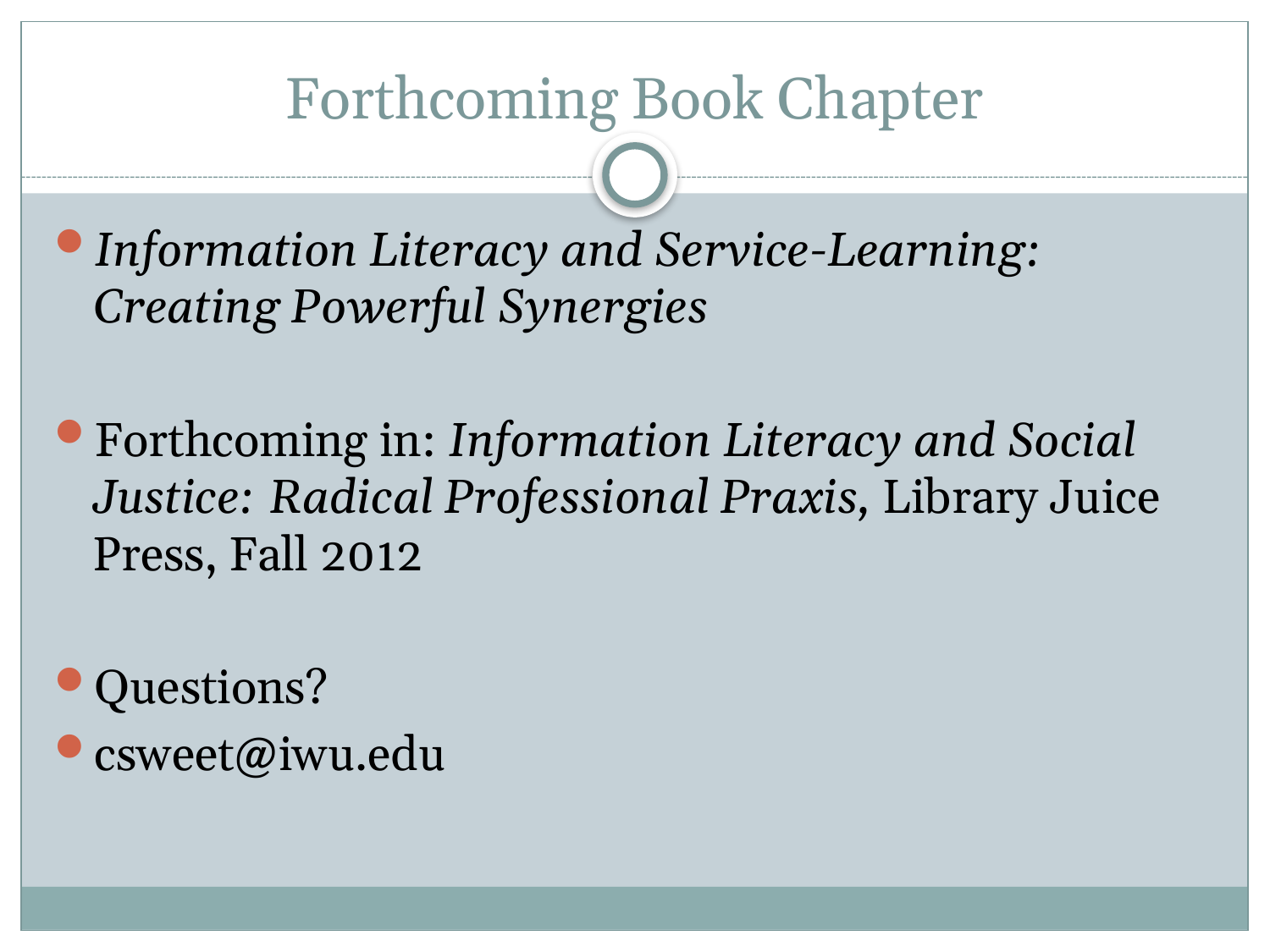

# Forthcoming Book Chapter
Information Literacy and Service-Learning:
Creating Powerful Synergies

Forthcoming in: Information Literacy and Social Justice: Radical Professional Praxis, Library Juice Press, Fall 2012

Questions?
csweet@iwu.edu